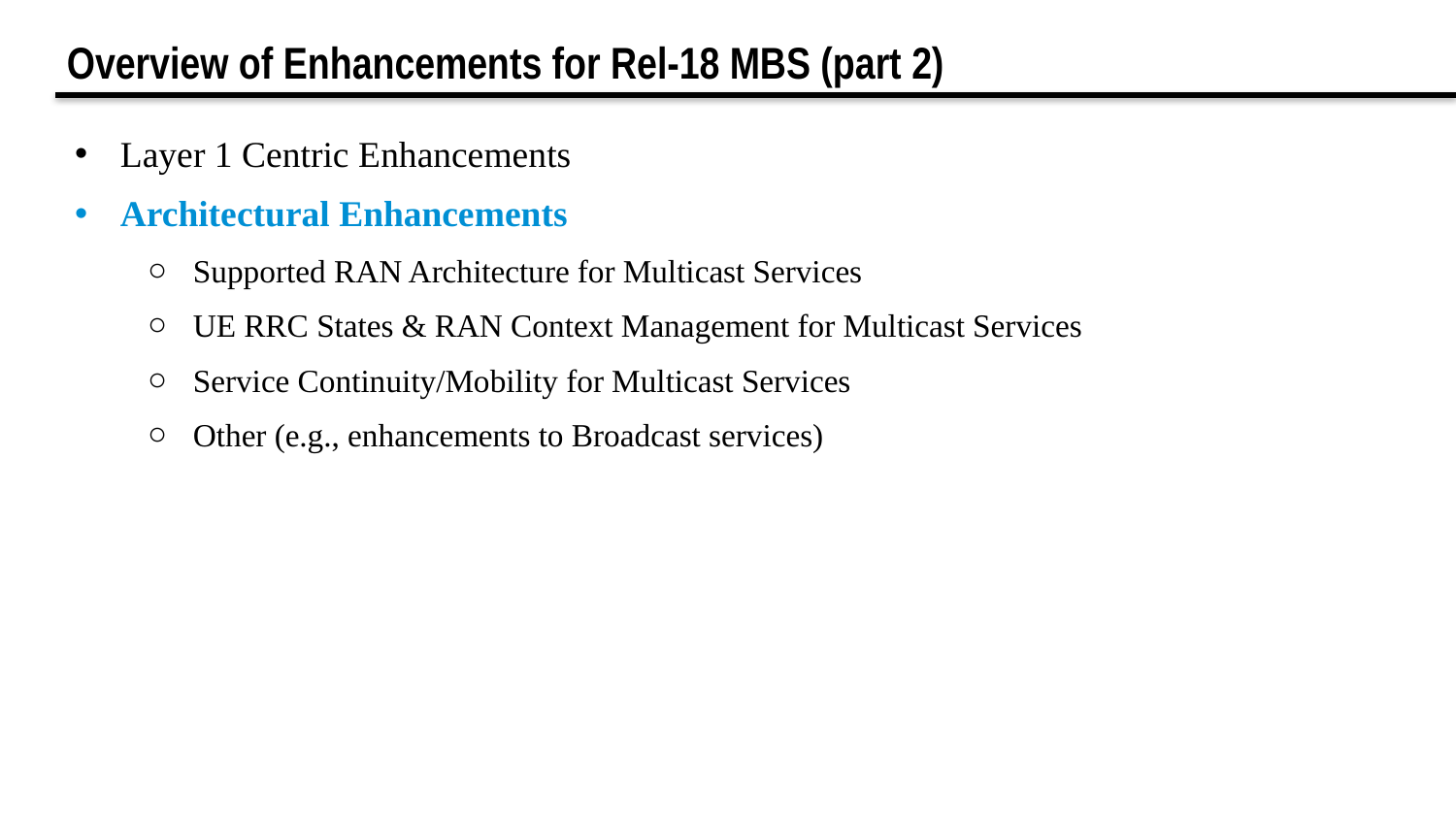

Overview of Enhancements for Rel-18 MBS (part 2)
Layer 1 Centric Enhancements
Architectural Enhancements
Supported RAN Architecture for Multicast Services
UE RRC States & RAN Context Management for Multicast Services
Service Continuity/Mobility for Multicast Services
Other (e.g., enhancements to Broadcast services)